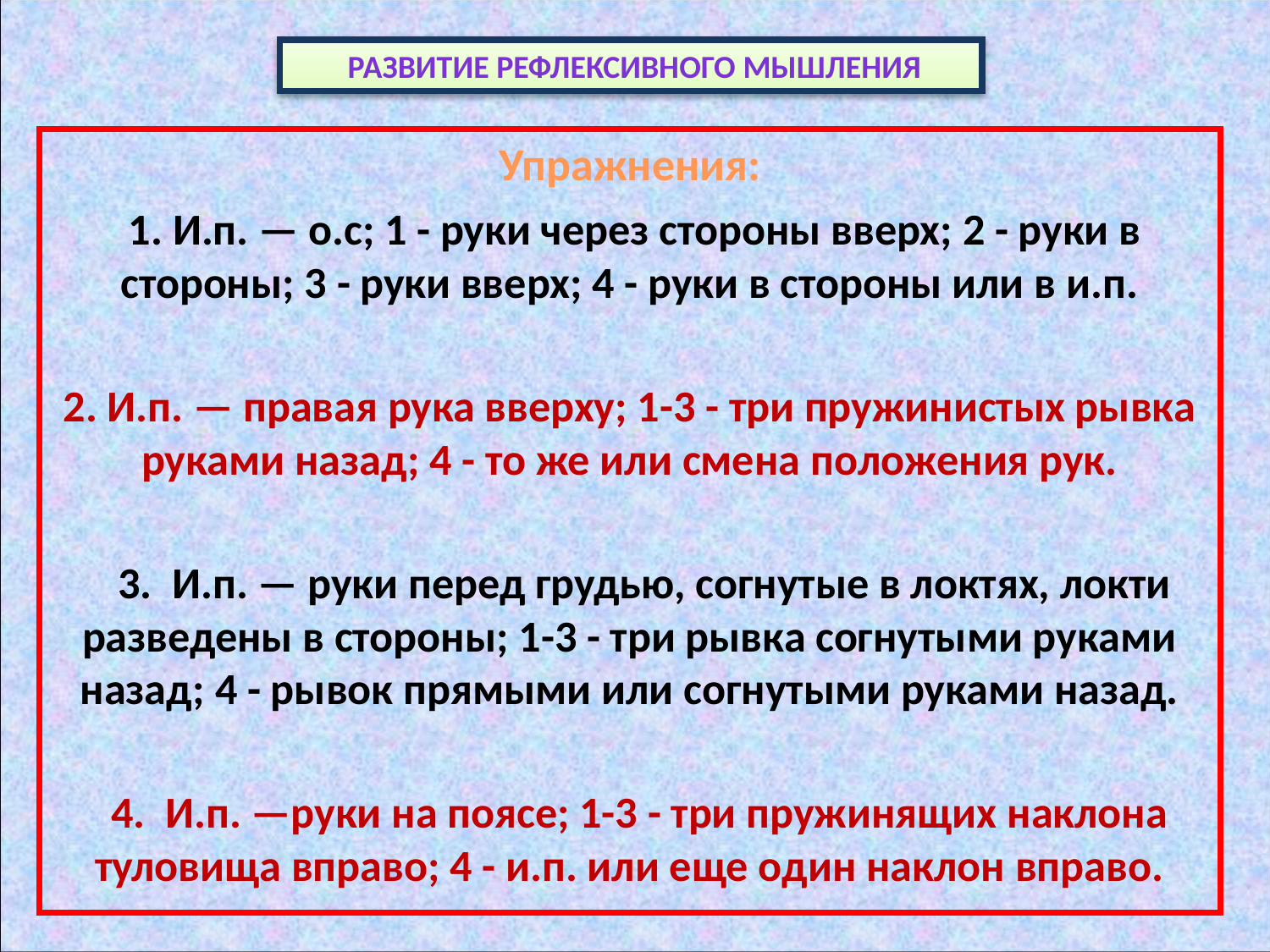

# развитие рефлексивного мышления
Упражнения:
 1. И.п. — о.с; 1 - руки через стороны вверх; 2 - руки в стороны; 3 - руки вверх; 4 - руки в стороны или в и.п.

2. И.п. — правая рука вверху; 1-3 - три пружинистых рывка руками назад; 4 - то же или смена положения рук.

   3.  И.п. — руки перед грудью, согнутые в локтях, локти разведены в стороны; 1-3 - три рывка согнутыми руками назад; 4 - рывок прямыми или согнутыми руками назад.

  4.  И.п. —руки на поясе; 1-3 - три пружинящих наклона туловища вправо; 4 - и.п. или еще один наклон вправо.